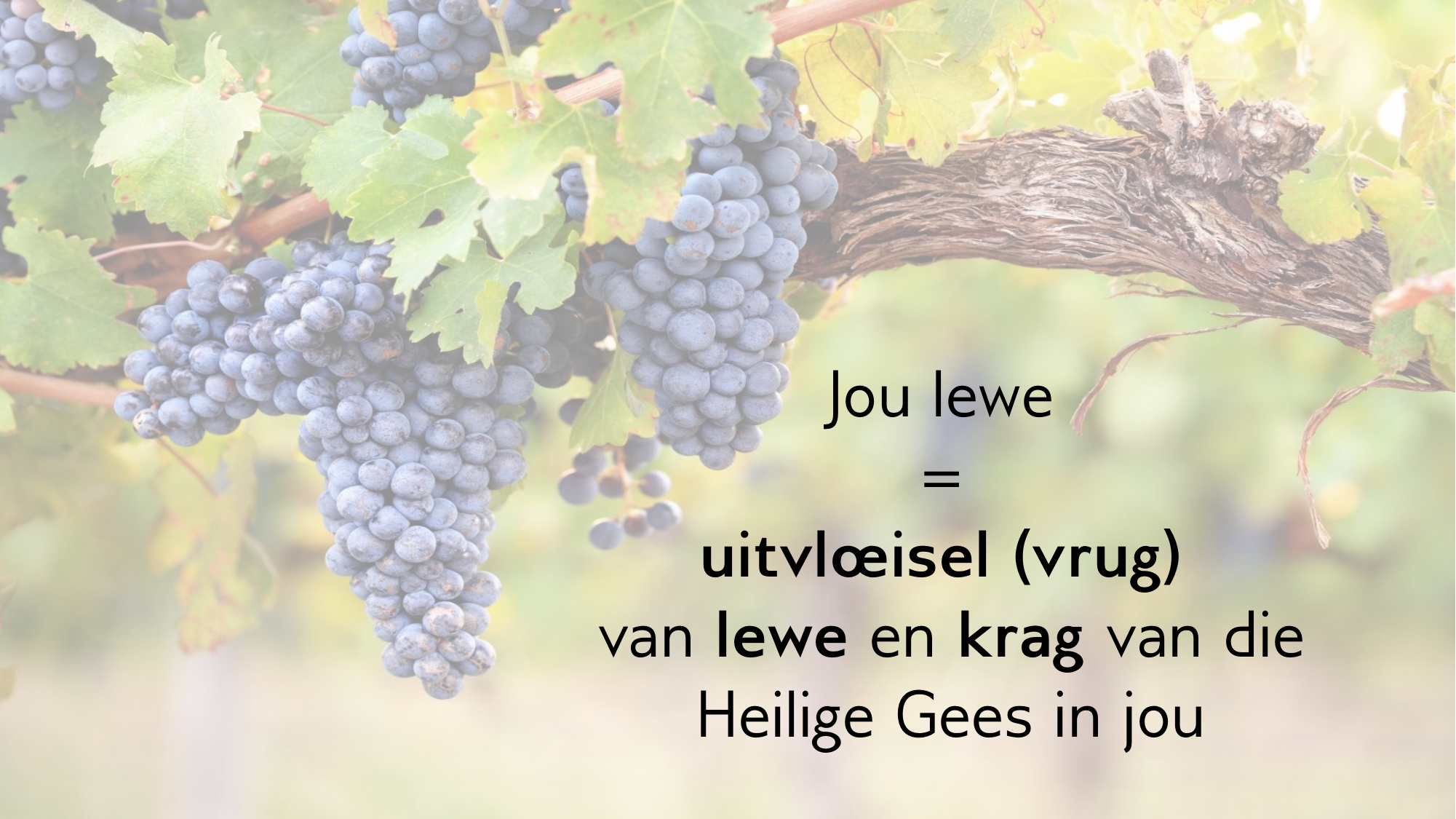

Jou lewe
=
uitvloeisel (vrug)
van lewe en krag van die Heilige Gees in jou